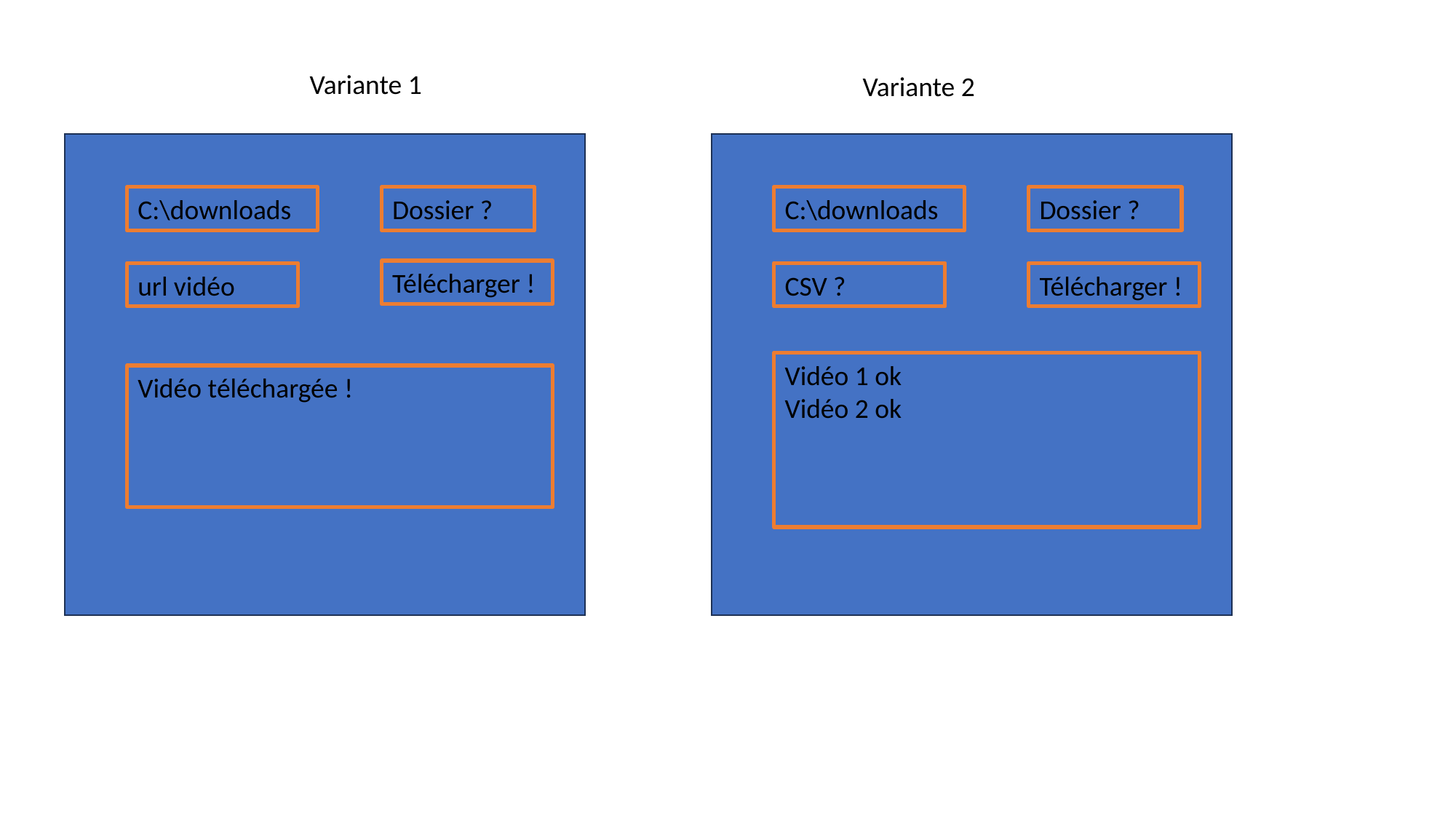

Variante 1
Variante 2

C:\downloads
Dossier ?
C:\downloads
Dossier ?
Télécharger !
url vidéo
CSV ?
Télécharger !
Vidéo 1 ok
Vidéo 2 ok

Vidéo téléchargée !